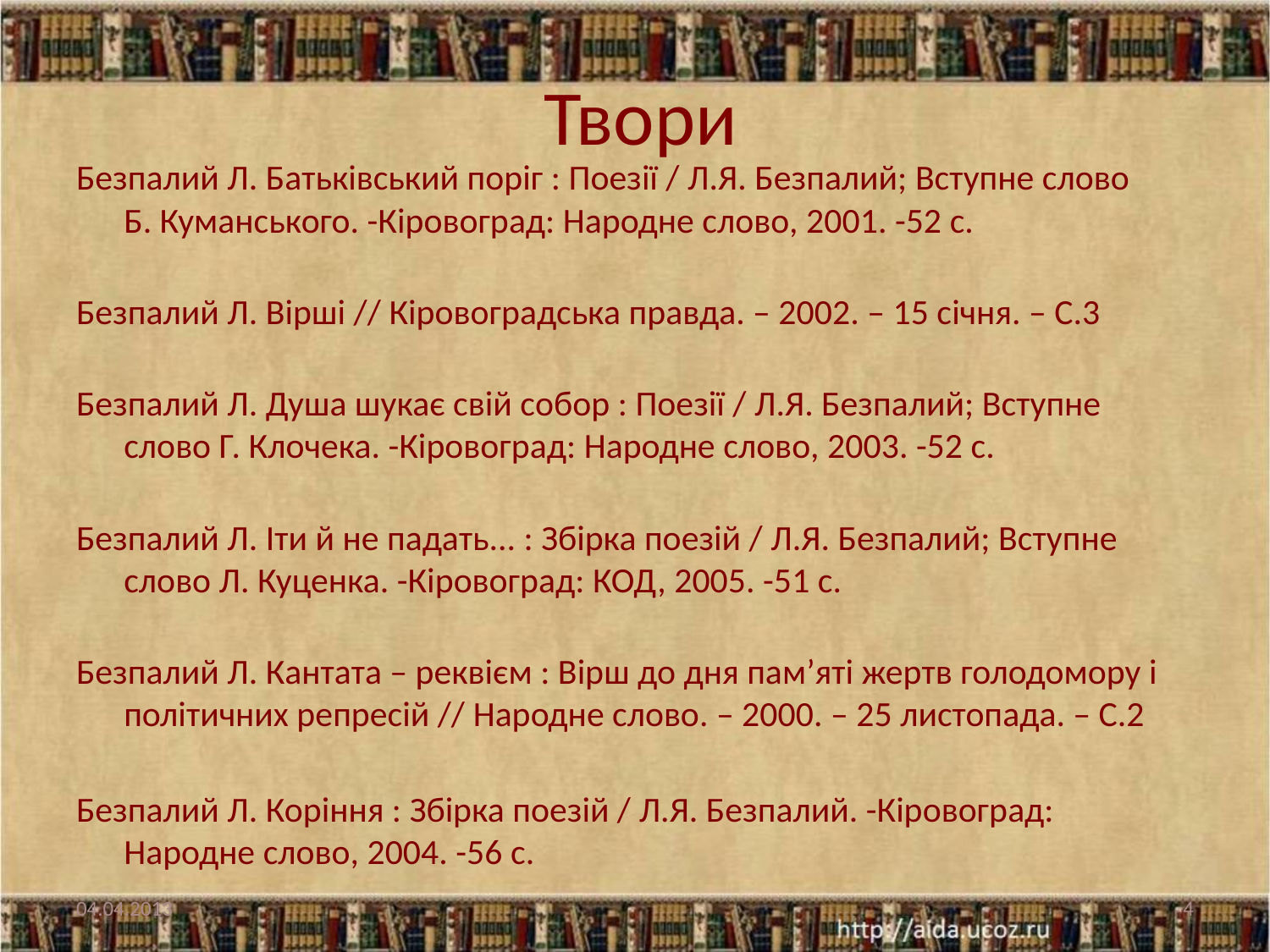

# Твори
Безпалий Л. Батьківський поріг : Поезії / Л.Я. Безпалий; Вступне слово Б. Куманського. -Кіровоград: Народне слово, 2001. -52 с.
Безпалий Л. Вірші // Кіровоградська правда. – 2002. – 15 січня. – С.3
Безпалий Л. Душа шукає свій собор : Поезії / Л.Я. Безпалий; Вступне слово Г. Клочека. -Кіровоград: Народне слово, 2003. -52 с.
Безпалий Л. Іти й не падать... : Збірка поезій / Л.Я. Безпалий; Вступне слово Л. Куценка. -Кіровоград: КОД, 2005. -51 с.
Безпалий Л. Кантата – реквієм : Вірш до дня пам’яті жертв голодомору і політичних репресій // Народне слово. – 2000. – 25 листопада. – С.2
Безпалий Л. Коріння : Збірка поезій / Л.Я. Безпалий. -Кіровоград: Народне слово, 2004. -56 с.
04.04.2013
4